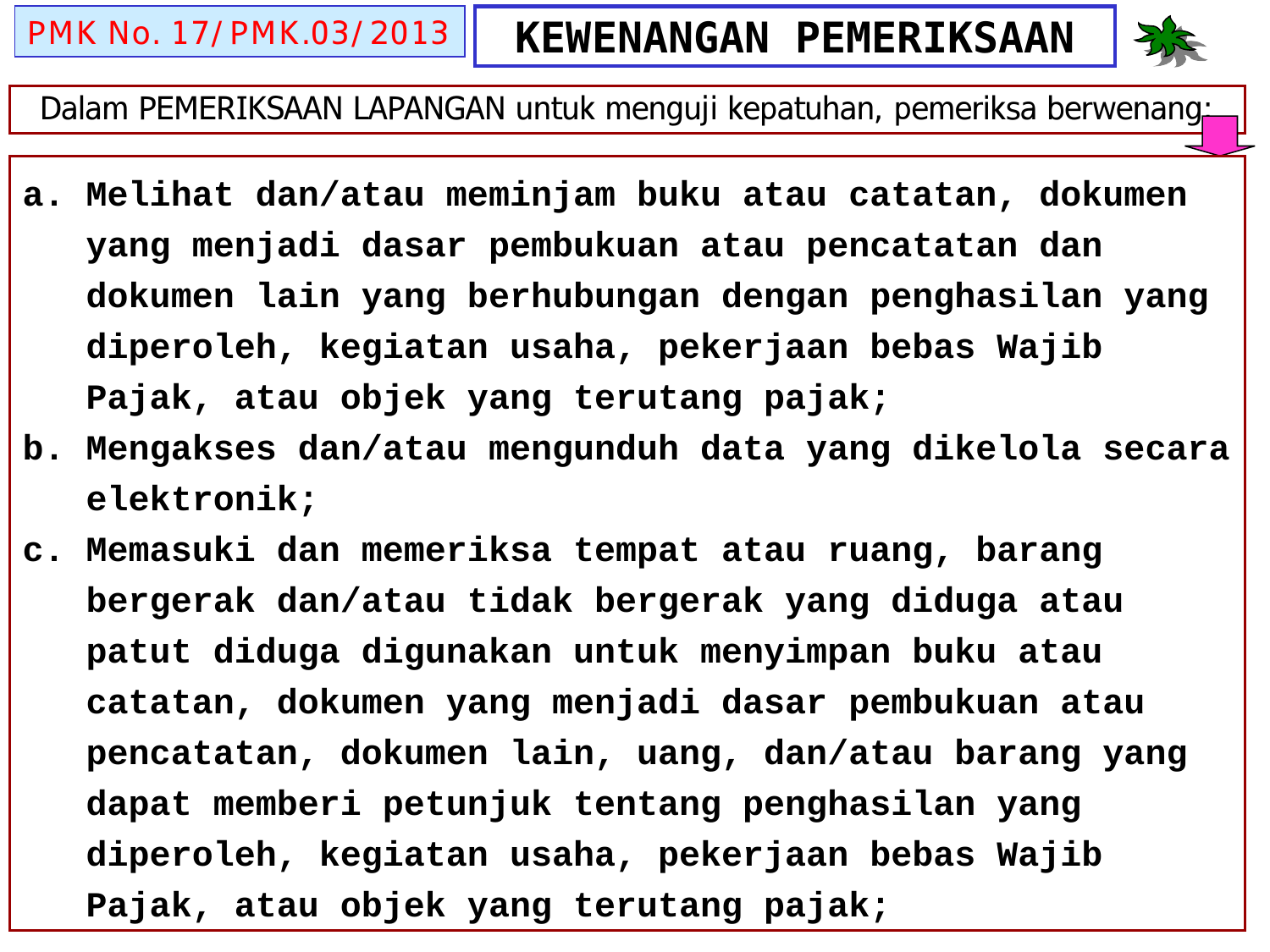

PMK No. 17/PMK.03/2013
# KEWENANGAN PEMERIKSAAN

Dalam PEMERIKSAAN LAPANGAN untuk menguji kepatuhan, pemeriksa berwenang:

Melihat dan/atau meminjam buku atau catatan, dokumen yang menjadi dasar pembukuan atau pencatatan dan dokumen lain yang berhubungan dengan penghasilan yang diperoleh, kegiatan usaha, pekerjaan bebas Wajib Pajak, atau objek yang terutang pajak;
Mengakses dan/atau mengunduh data yang dikelola secara elektronik;
Memasuki dan memeriksa tempat atau ruang, barang bergerak dan/atau tidak bergerak yang diduga atau patut diduga digunakan untuk menyimpan buku atau catatan, dokumen yang menjadi dasar pembukuan atau pencatatan, dokumen lain, uang, dan/atau barang yang dapat memberi petunjuk tentang penghasilan yang diperoleh, kegiatan usaha, pekerjaan bebas Wajib Pajak, atau objek yang terutang pajak;